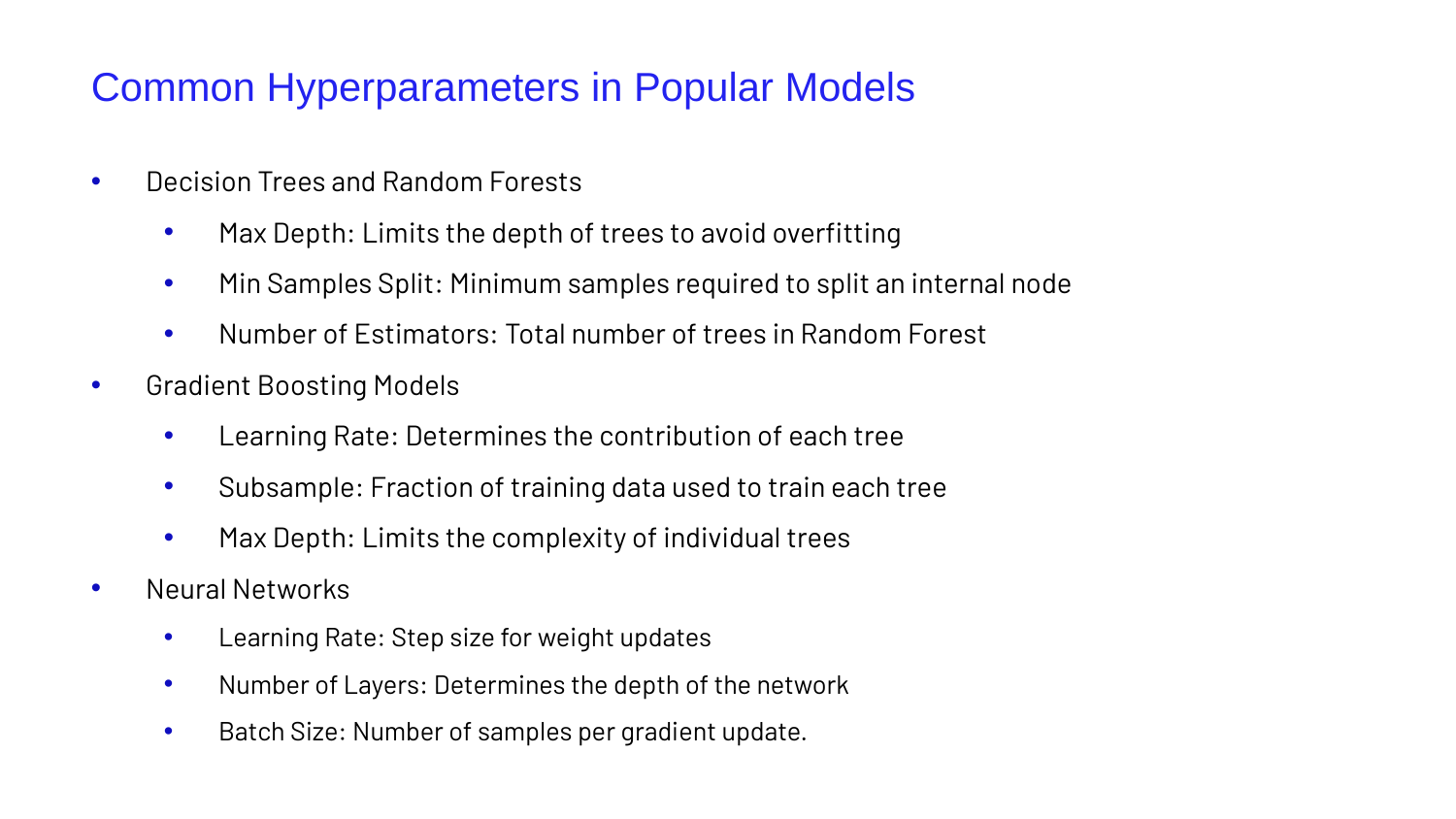

Common Hyperparameters in Popular Models
Decision Trees and Random Forests
Max Depth: Limits the depth of trees to avoid overfitting
Min Samples Split: Minimum samples required to split an internal node
Number of Estimators: Total number of trees in Random Forest
Gradient Boosting Models
Learning Rate: Determines the contribution of each tree
Subsample: Fraction of training data used to train each tree
Max Depth: Limits the complexity of individual trees
Neural Networks
Learning Rate: Step size for weight updates
Number of Layers: Determines the depth of the network
Batch Size: Number of samples per gradient update.